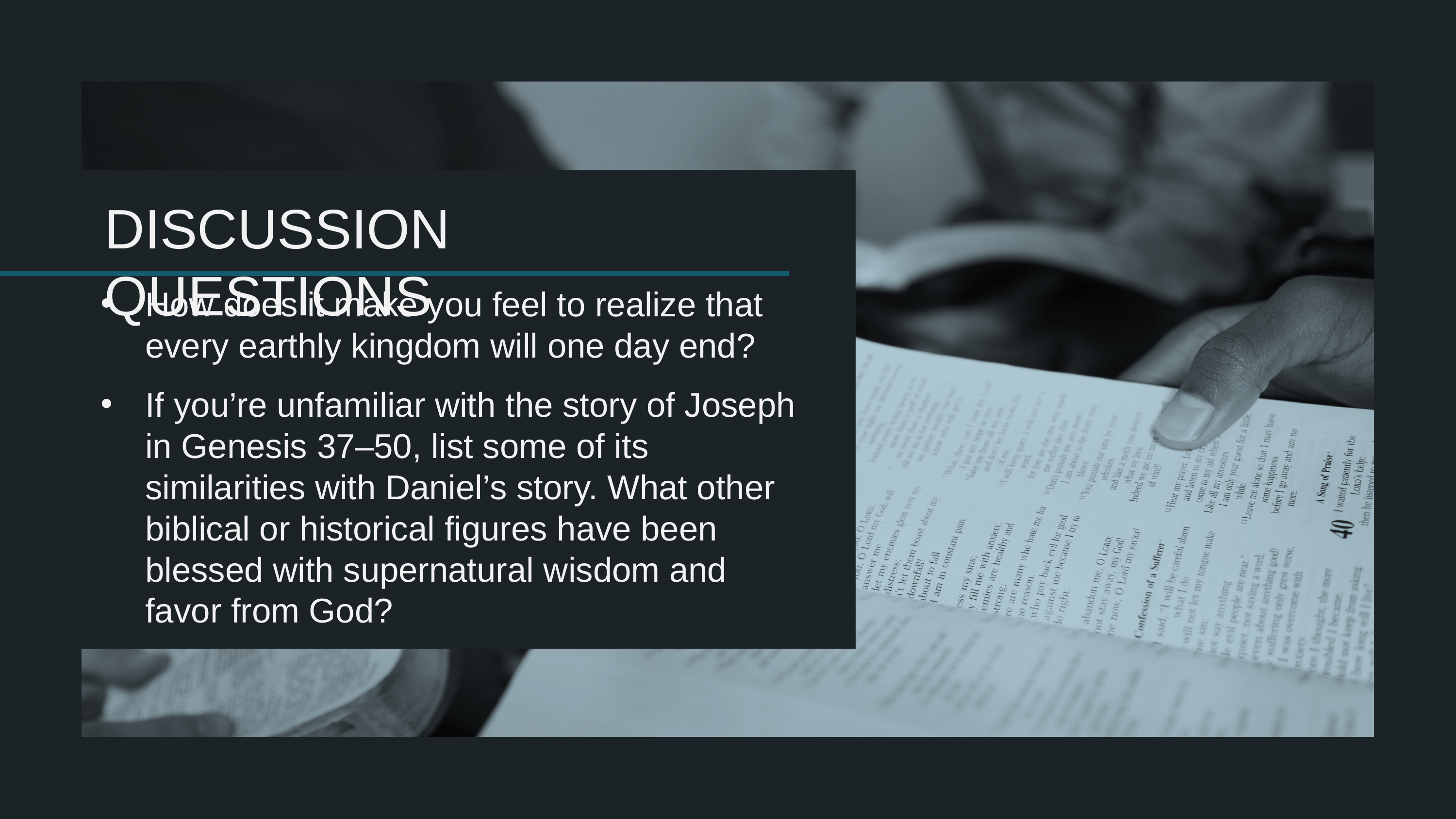

How does it make you feel to realize that every earthly kingdom will one day end?
If you’re unfamiliar with the story of Joseph in Genesis 37–50, list some of its similarities with Daniel’s story. What other biblical or historical figures have been blessed with supernatural wisdom and favor from God?